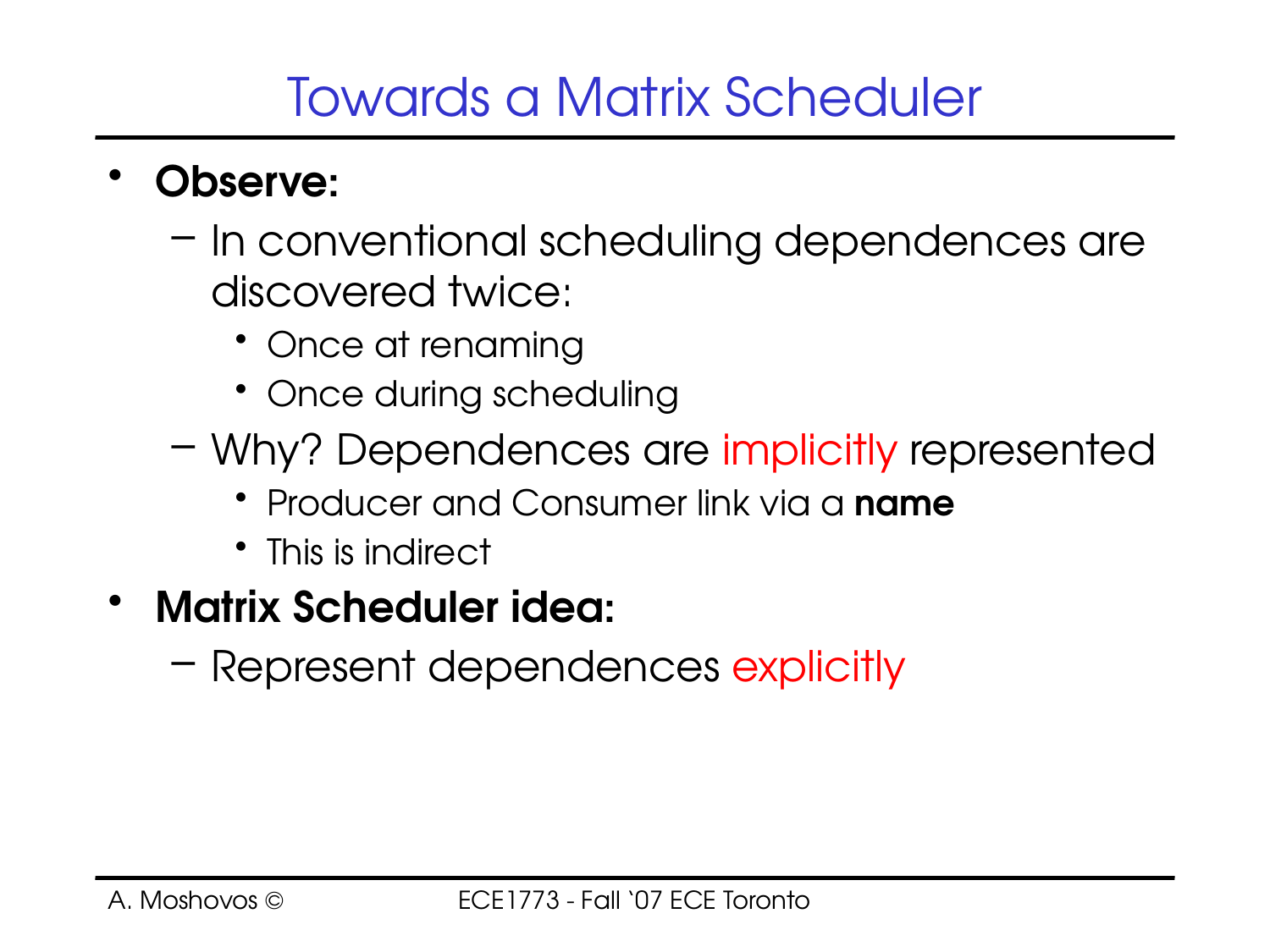

# Towards a Matrix Scheduler
Observe:
In conventional scheduling dependences are discovered twice:
Once at renaming
Once during scheduling
Why? Dependences are implicitly represented
Producer and Consumer link via a name
This is indirect
Matrix Scheduler idea:
Represent dependences explicitly
A. Moshovos ©
ECE1773 - Fall ‘07 ECE Toronto